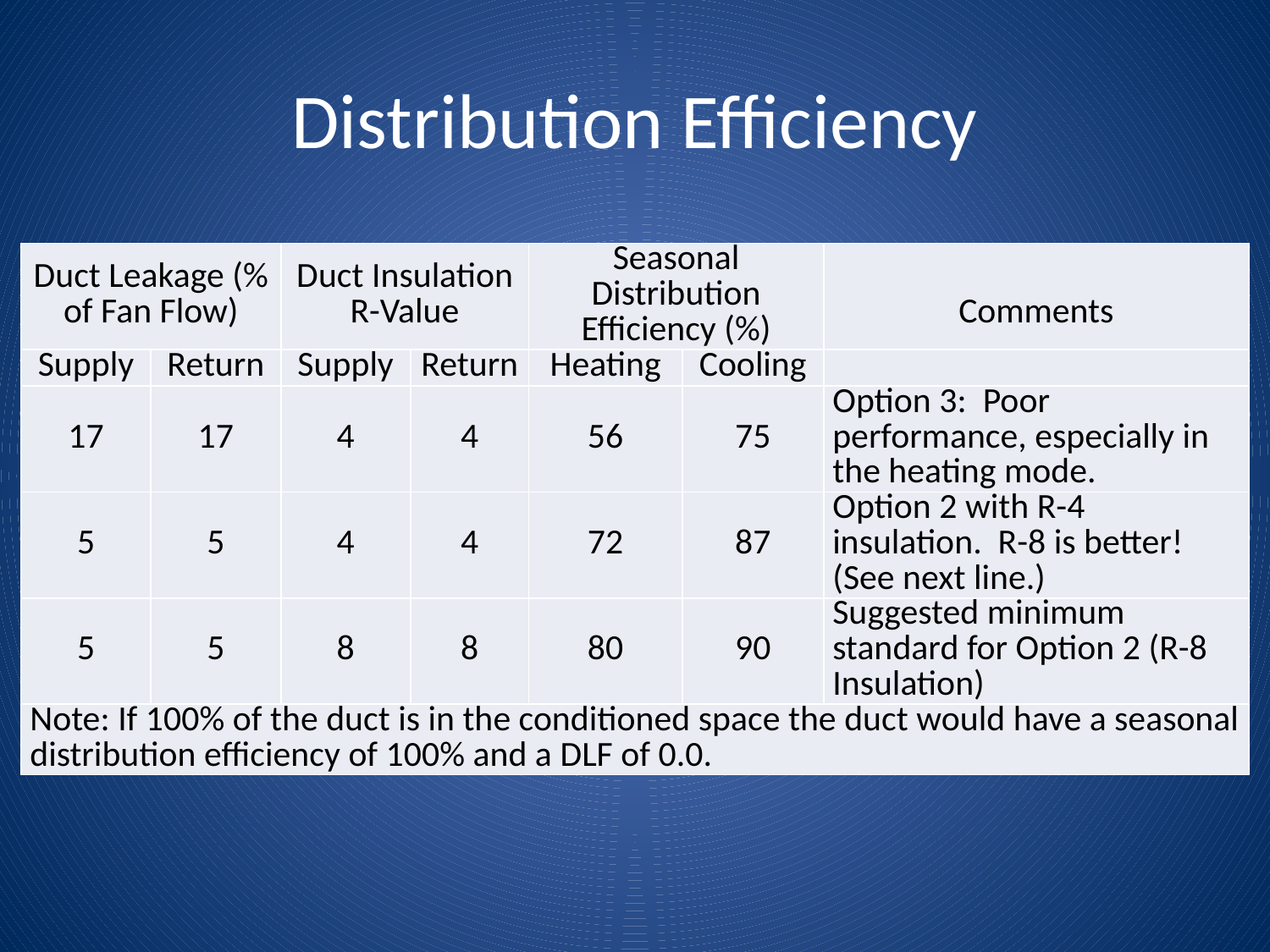

# Distribution Efficiency
| Duct Leakage (% of Fan Flow) |  | Duct Insulation R-Value |  | Seasonal Distribution Efficiency (%) |  | Comments |
| --- | --- | --- | --- | --- | --- | --- |
| Supply | Return | Supply | Return | Heating | Cooling |  |
| 17 | 17 | 4 | 4 | 56 | 75 | Option 3: Poor performance, especially in the heating mode. |
| 5 | 5 | 4 | 4 | 72 | 87 | Option 2 with R-4 insulation. R-8 is better! (See next line.) |
| 5 | 5 | 8 | 8 | 80 | 90 | Suggested minimum standard for Option 2 (R-8 Insulation) |
| Note: If 100% of the duct is in the conditioned space the duct would have a seasonal distribution efficiency of 100% and a DLF of 0.0. |  |  |  |  |  |  |